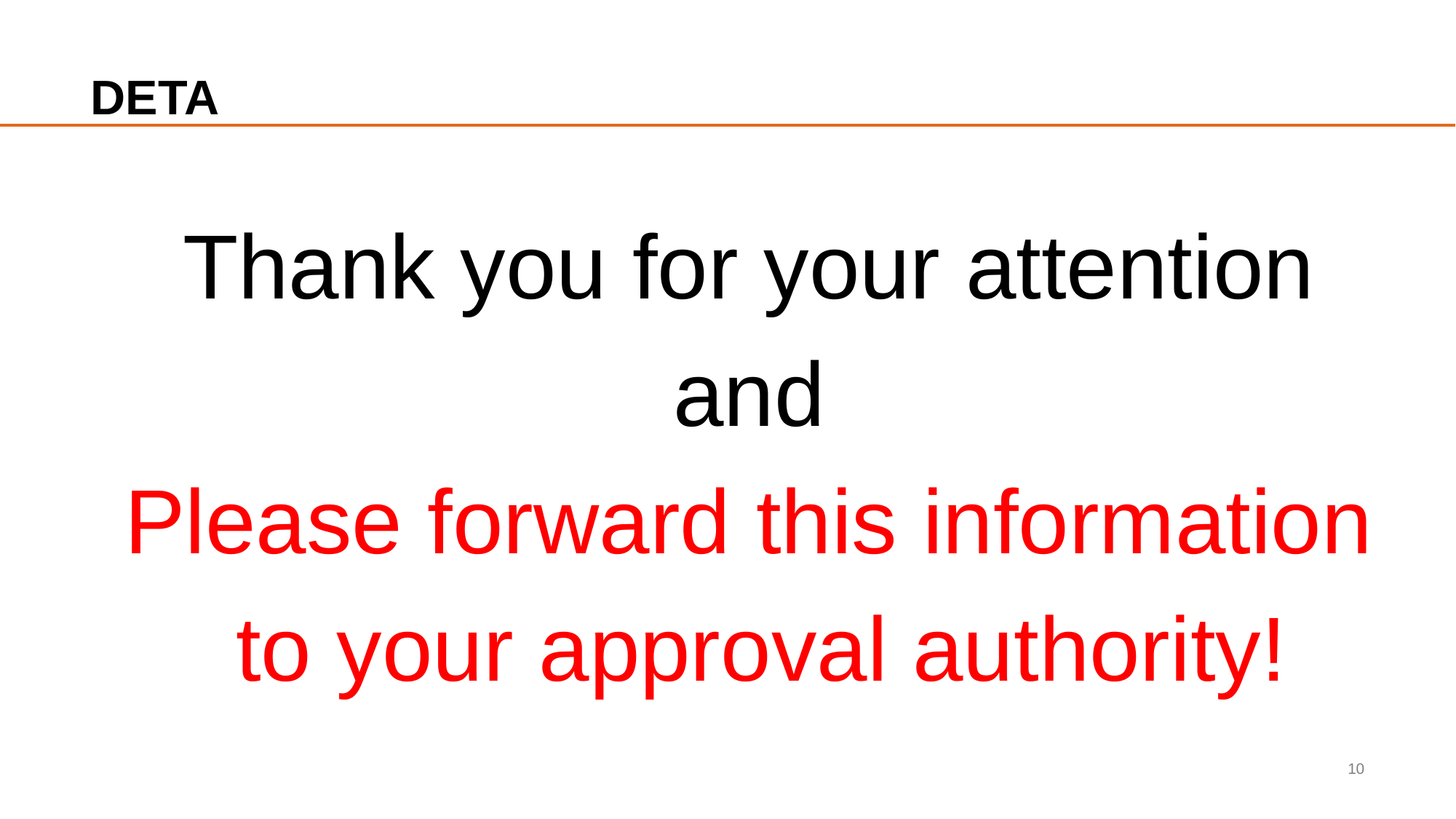

# DETA
Thank you for your attention
and
Please forward this information
 to your approval authority!

10